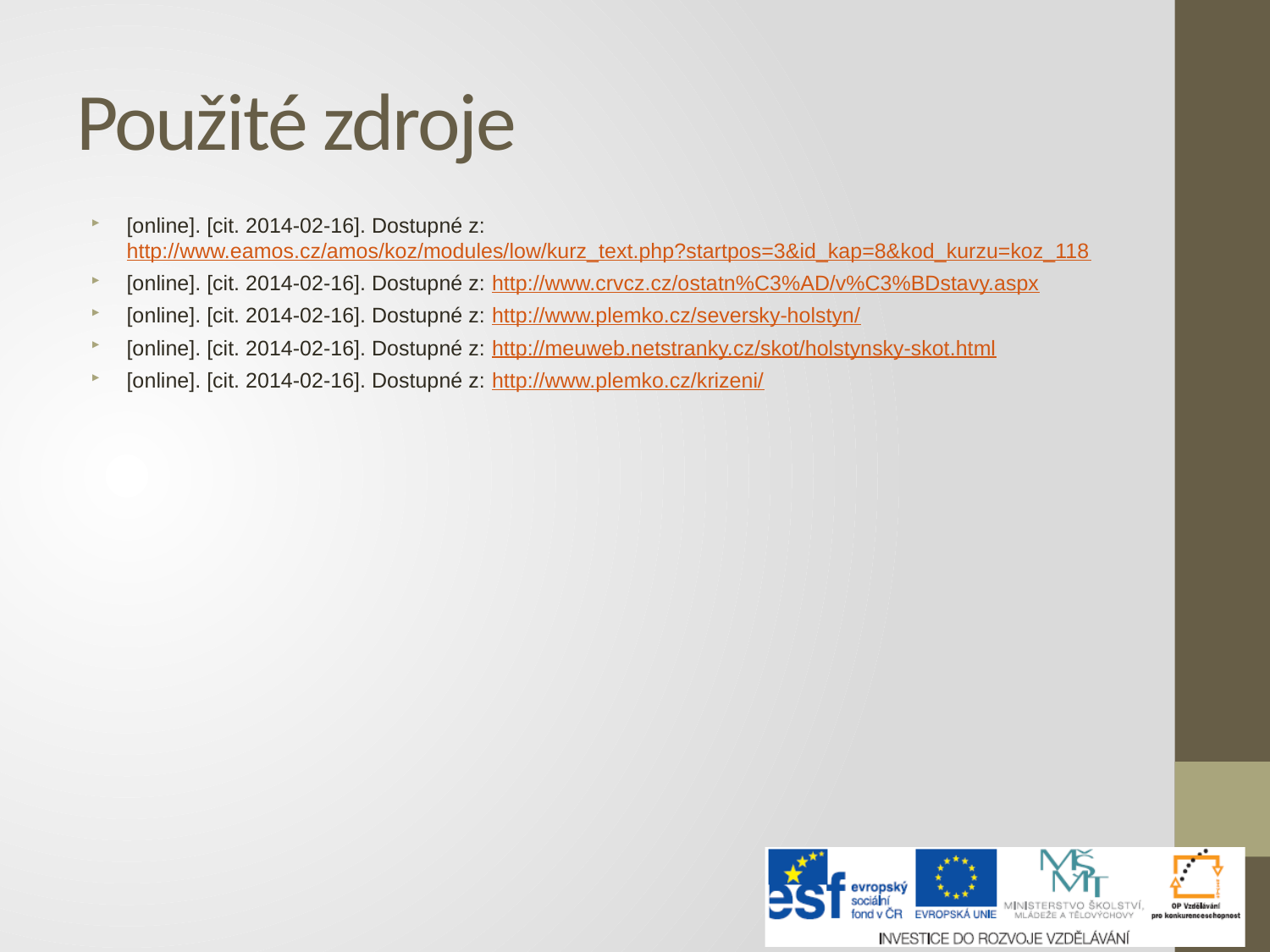

# Použité zdroje
[online]. [cit. 2014-02-16]. Dostupné z: http://www.eamos.cz/amos/koz/modules/low/kurz_text.php?startpos=3&id_kap=8&kod_kurzu=koz_118
[online]. [cit. 2014-02-16]. Dostupné z: http://www.crvcz.cz/ostatn%C3%AD/v%C3%BDstavy.aspx
[online]. [cit. 2014-02-16]. Dostupné z: http://www.plemko.cz/seversky-holstyn/
[online]. [cit. 2014-02-16]. Dostupné z: http://meuweb.netstranky.cz/skot/holstynsky-skot.html
[online]. [cit. 2014-02-16]. Dostupné z: http://www.plemko.cz/krizeni/